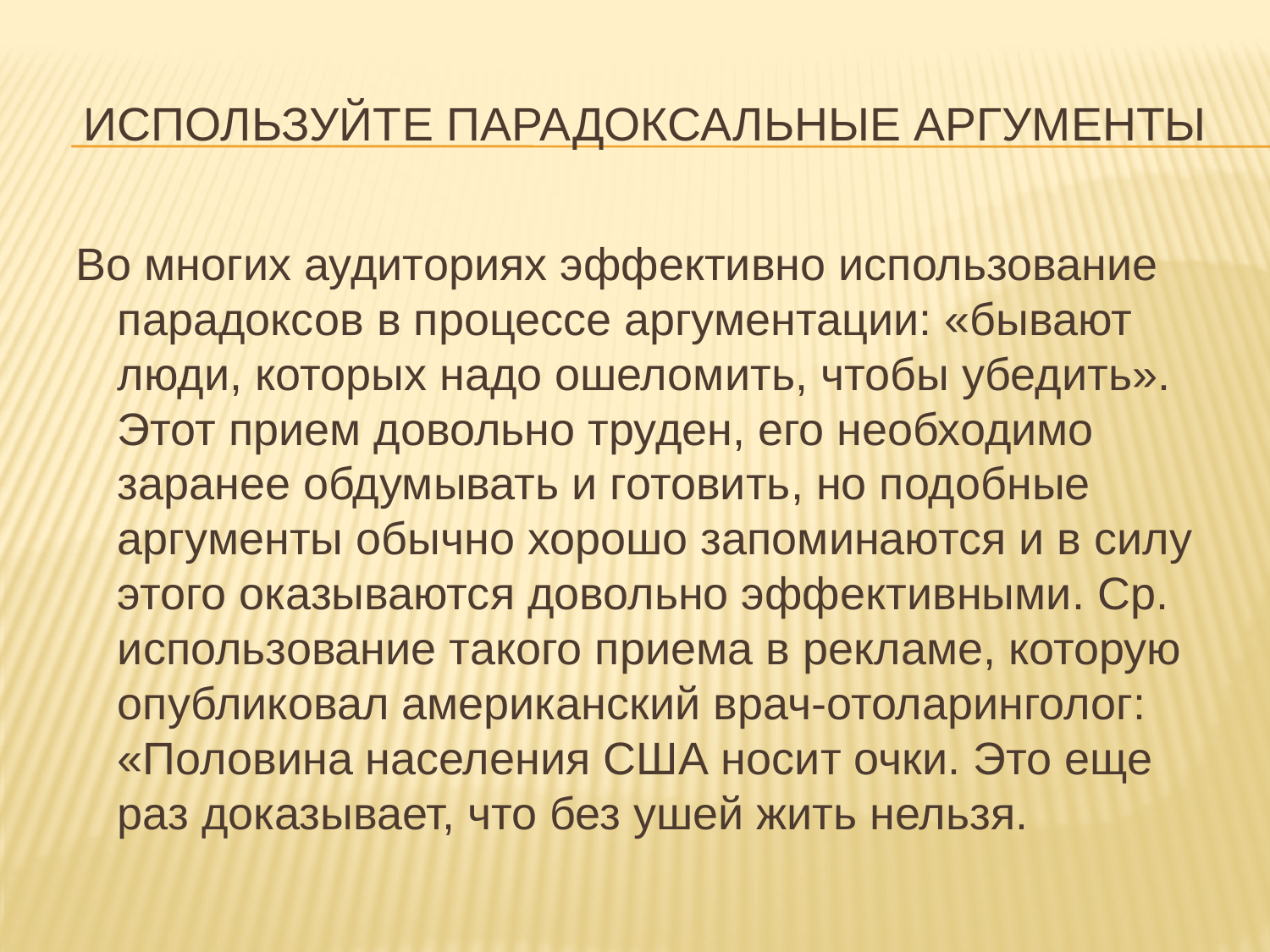

# Используйте парадоксальные аргументы
Во многих аудиториях эффективно использование парадоксов в процессе аргументации: «бывают люди, которых надо ошеломить, чтобы убедить». Этот прием довольно труден, его необходимо заранее обдумывать и готовить, но подобные аргументы обычно хорошо запоминаются и в силу этого оказываются довольно эффективными. Ср. использование такого приема в рекламе, которую опубликовал американский врач-отоларинголог: «Половина населения США носит очки. Это еще раз доказывает, что без ушей жить нельзя.